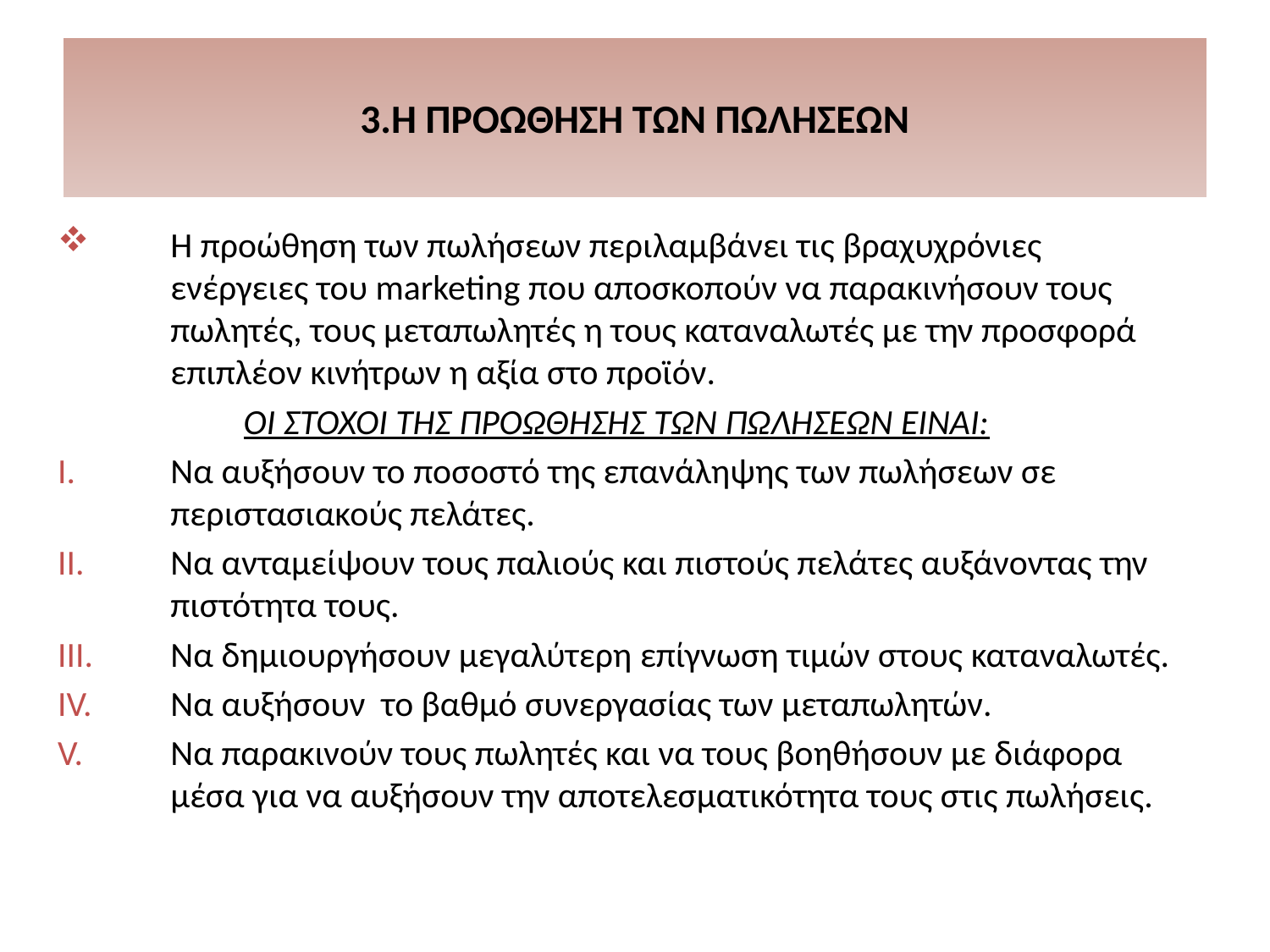

# 3.Η ΠΡΟΩΘΗΣΗ ΤΩΝ ΠΩΛΗΣΕΩΝ
Η προώθηση των πωλήσεων περιλαμβάνει τις βραχυχρόνιες ενέργειες του marketing που αποσκοπούν να παρακινήσουν τους πωλητές, τους μεταπωλητές η τους καταναλωτές με την προσφορά επιπλέον κινήτρων η αξία στο προϊόν.
ΟΙ ΣΤΟΧΟΙ ΤΗΣ ΠΡΟΩΘΗΣΗΣ ΤΩΝ ΠΩΛΗΣΕΩΝ ΕΙΝΑΙ:
Να αυξήσουν το ποσοστό της επανάληψης των πωλήσεων σε περιστασιακούς πελάτες.
Να ανταμείψουν τους παλιούς και πιστούς πελάτες αυξάνοντας την πιστότητα τους.
Να δημιουργήσουν μεγαλύτερη επίγνωση τιμών στους καταναλωτές.
Να αυξήσουν  το βαθμό συνεργασίας των μεταπωλητών.
Να παρακινούν τους πωλητές και να τους βοηθήσουν με διάφορα μέσα για να αυξήσουν την αποτελεσματικότητα τους στις πωλήσεις.